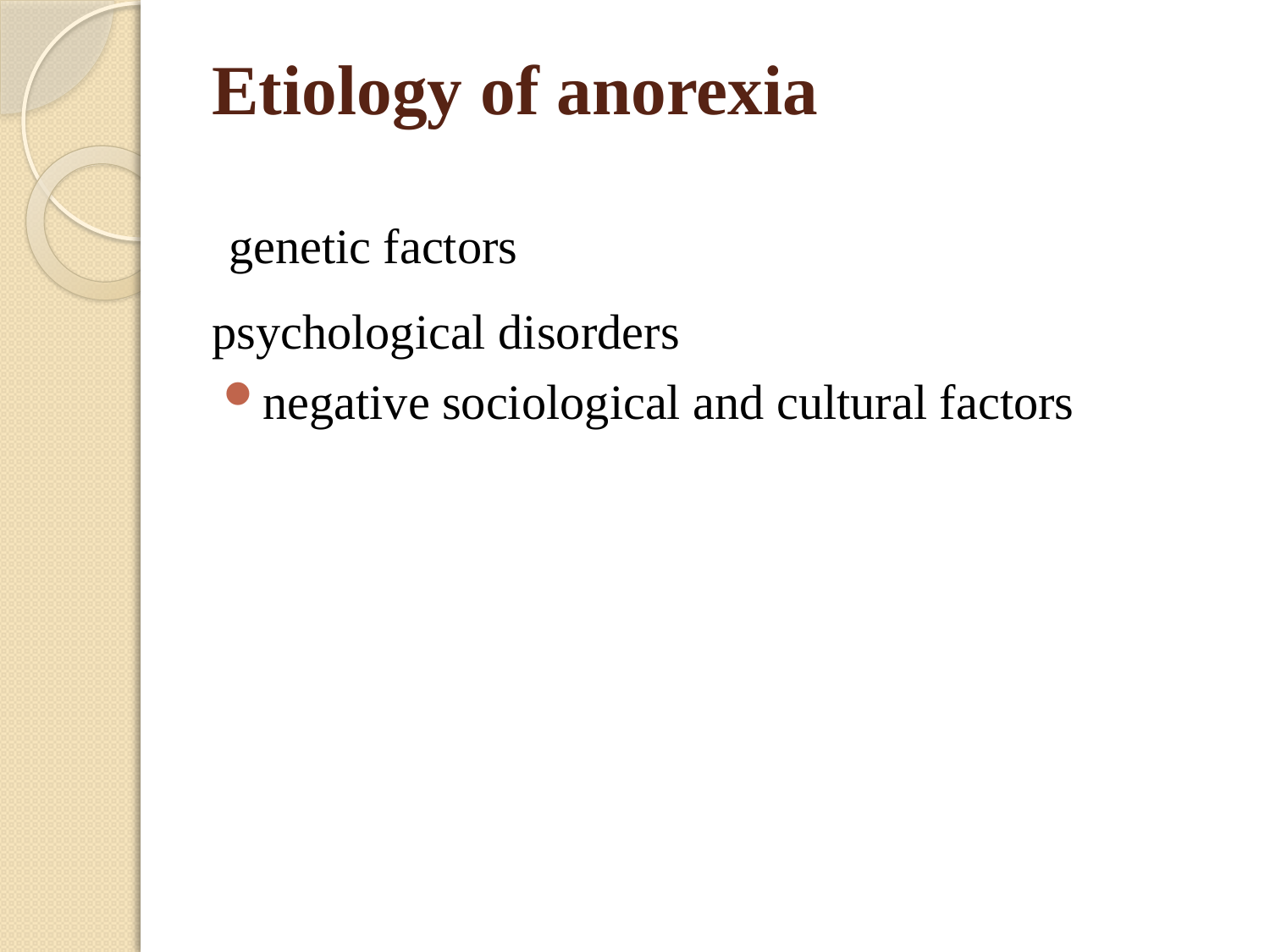

# Etiology of anorexia

 genetic factors
psychological disorders
negative sociological and cultural factors